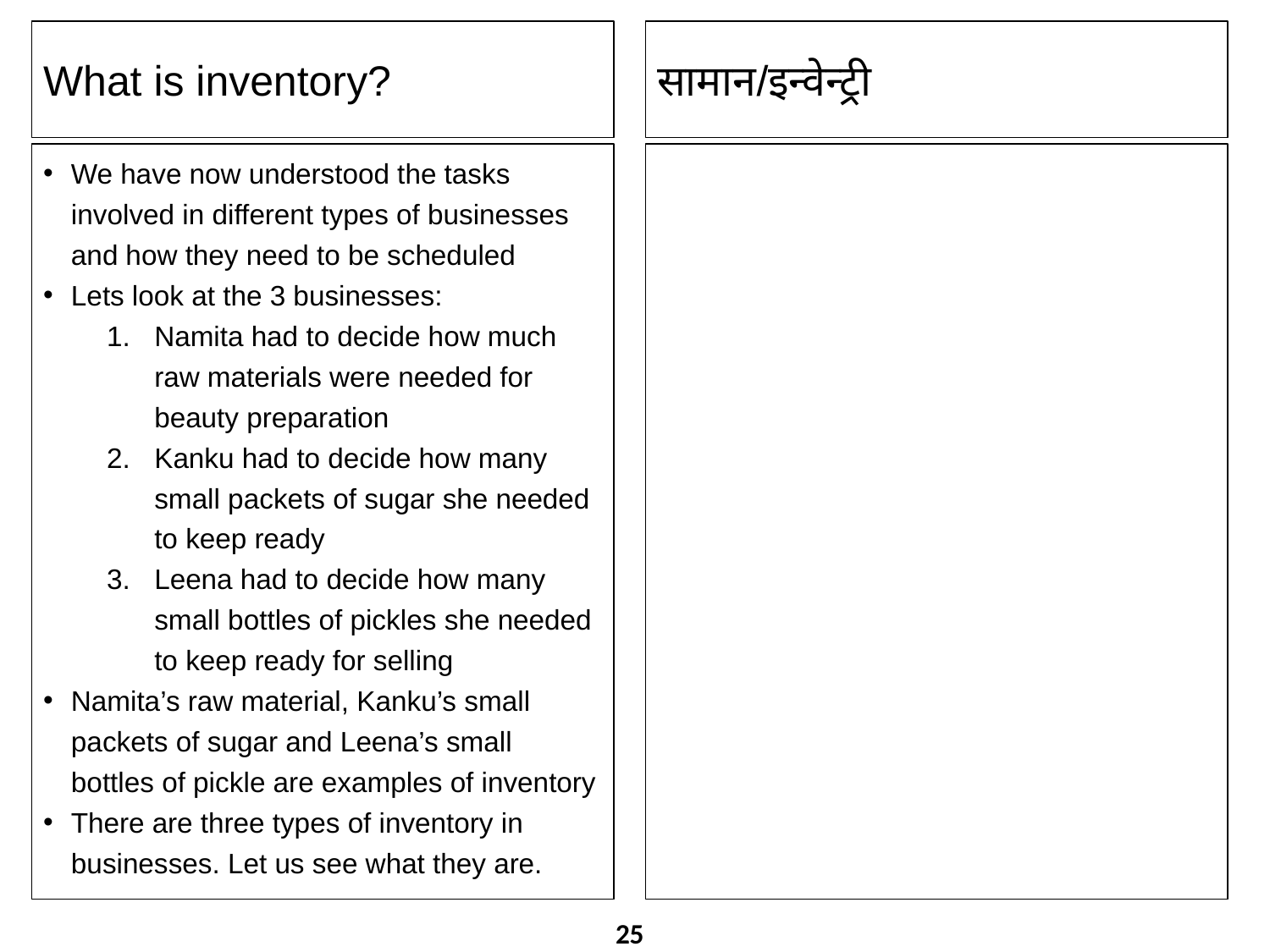

What is inventory?
सामान/इन्वेन्ट्री
We have now understood the tasks involved in different types of businesses and how they need to be scheduled
Lets look at the 3 businesses:
Namita had to decide how much raw materials were needed for beauty preparation
Kanku had to decide how many small packets of sugar she needed to keep ready
Leena had to decide how many small bottles of pickles she needed to keep ready for selling
Namita’s raw material, Kanku’s small packets of sugar and Leena’s small bottles of pickle are examples of inventory
There are three types of inventory in businesses. Let us see what they are.

25